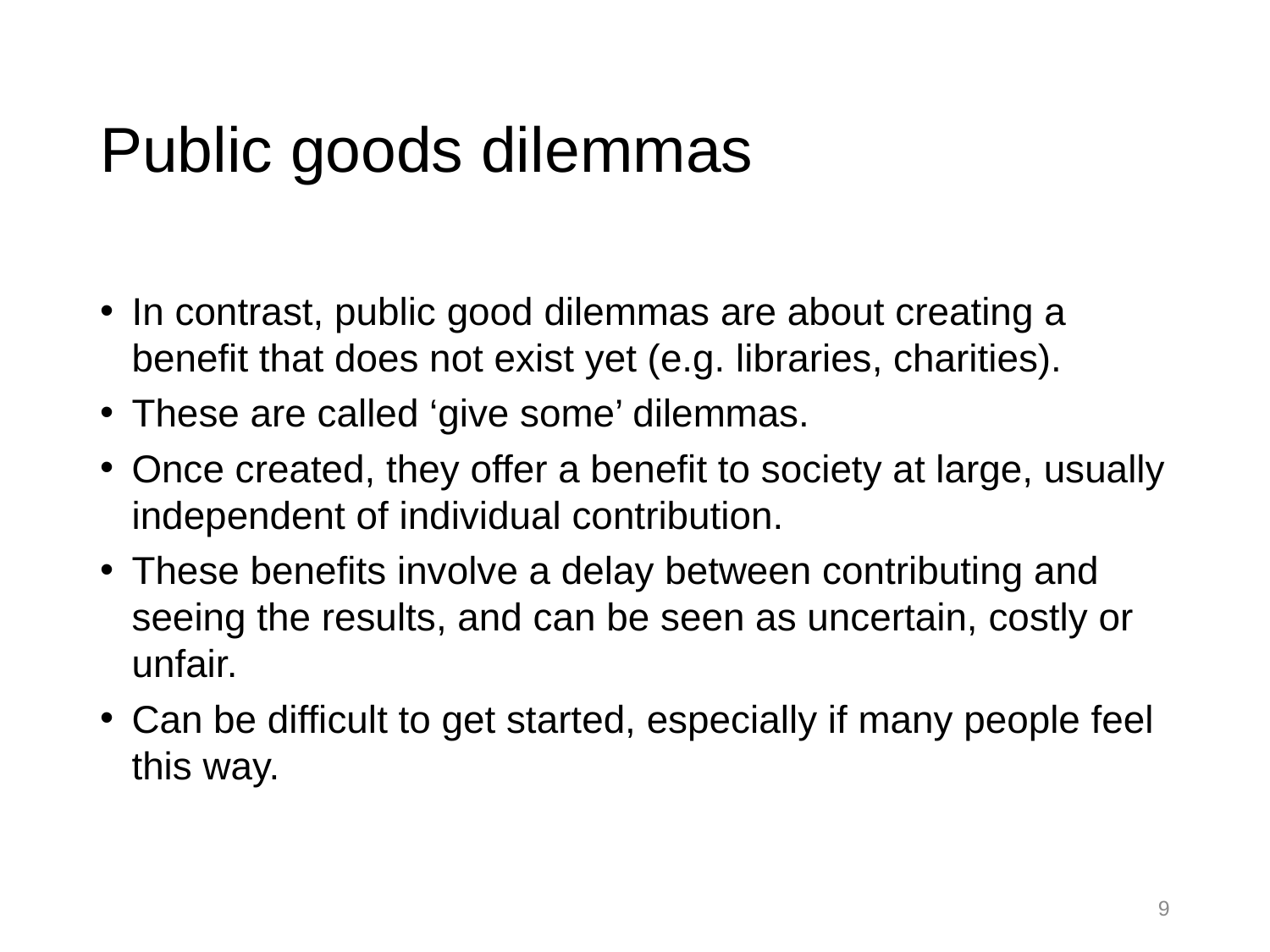

# Public goods dilemmas
In contrast, public good dilemmas are about creating a benefit that does not exist yet (e.g. libraries, charities).
These are called ‘give some’ dilemmas.
Once created, they offer a benefit to society at large, usually independent of individual contribution.
These benefits involve a delay between contributing and seeing the results, and can be seen as uncertain, costly or unfair.
Can be difficult to get started, especially if many people feel this way.
9